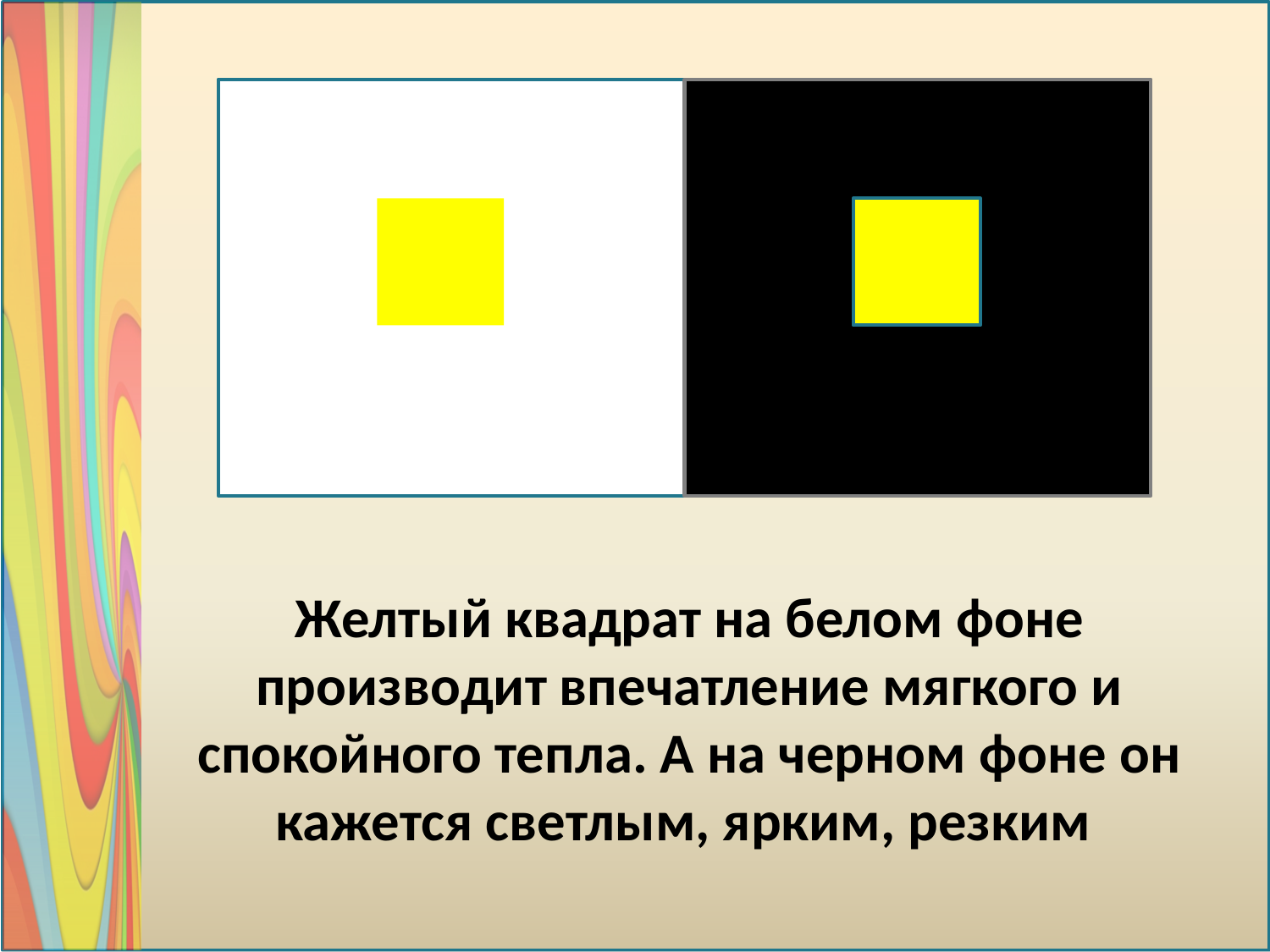

Желтый квадрат на белом фоне производит впечатление мягкого и спокойного тепла. А на черном фоне он кажется светлым, ярким, резким